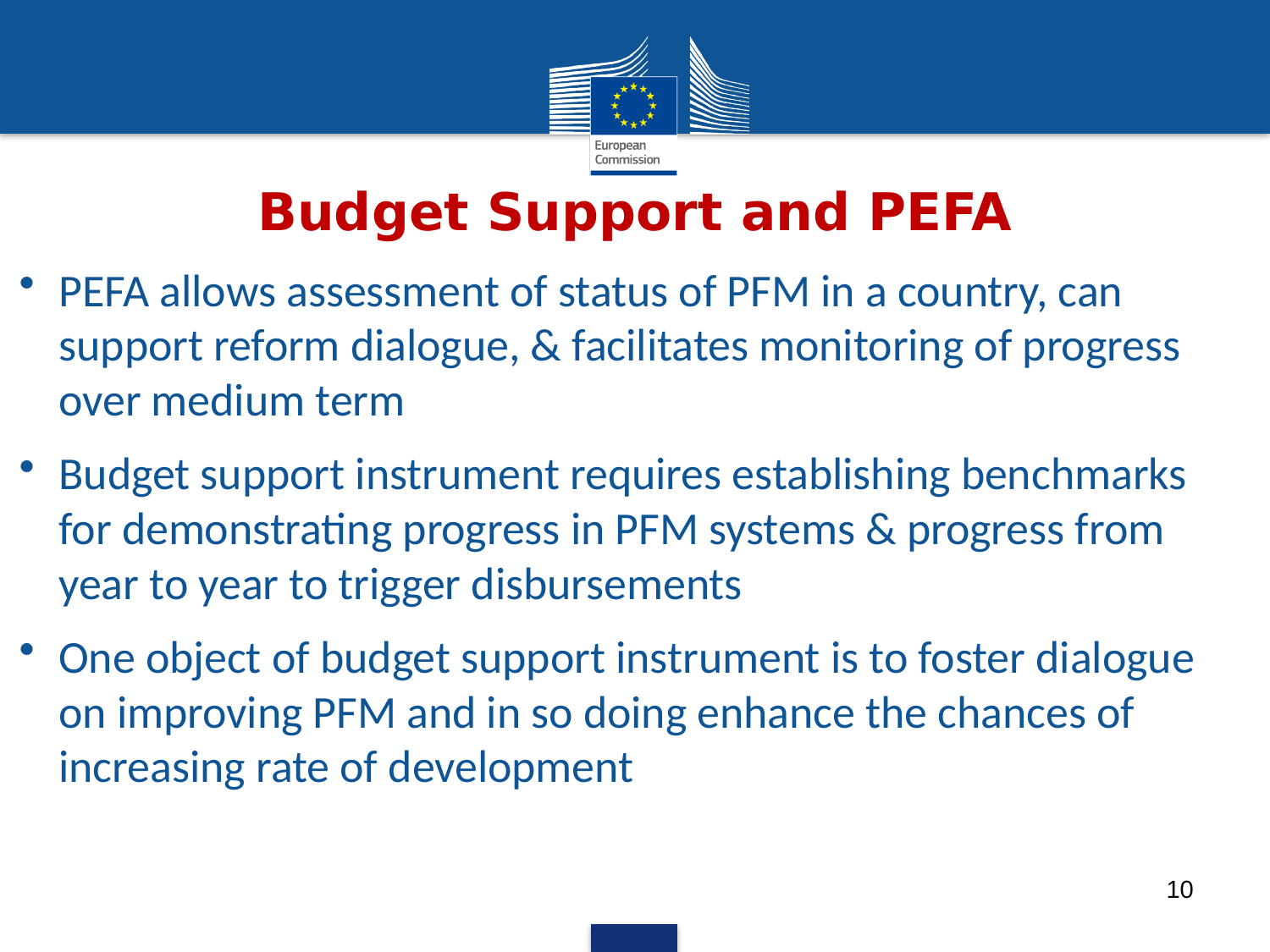

# Budget Support and PEFA
PEFA allows assessment of status of PFM in a country, can support reform dialogue, & facilitates monitoring of progress over medium term
Budget support instrument requires establishing benchmarks for demonstrating progress in PFM systems & progress from year to year to trigger disbursements
One object of budget support instrument is to foster dialogue on improving PFM and in so doing enhance the chances of increasing rate of development

10